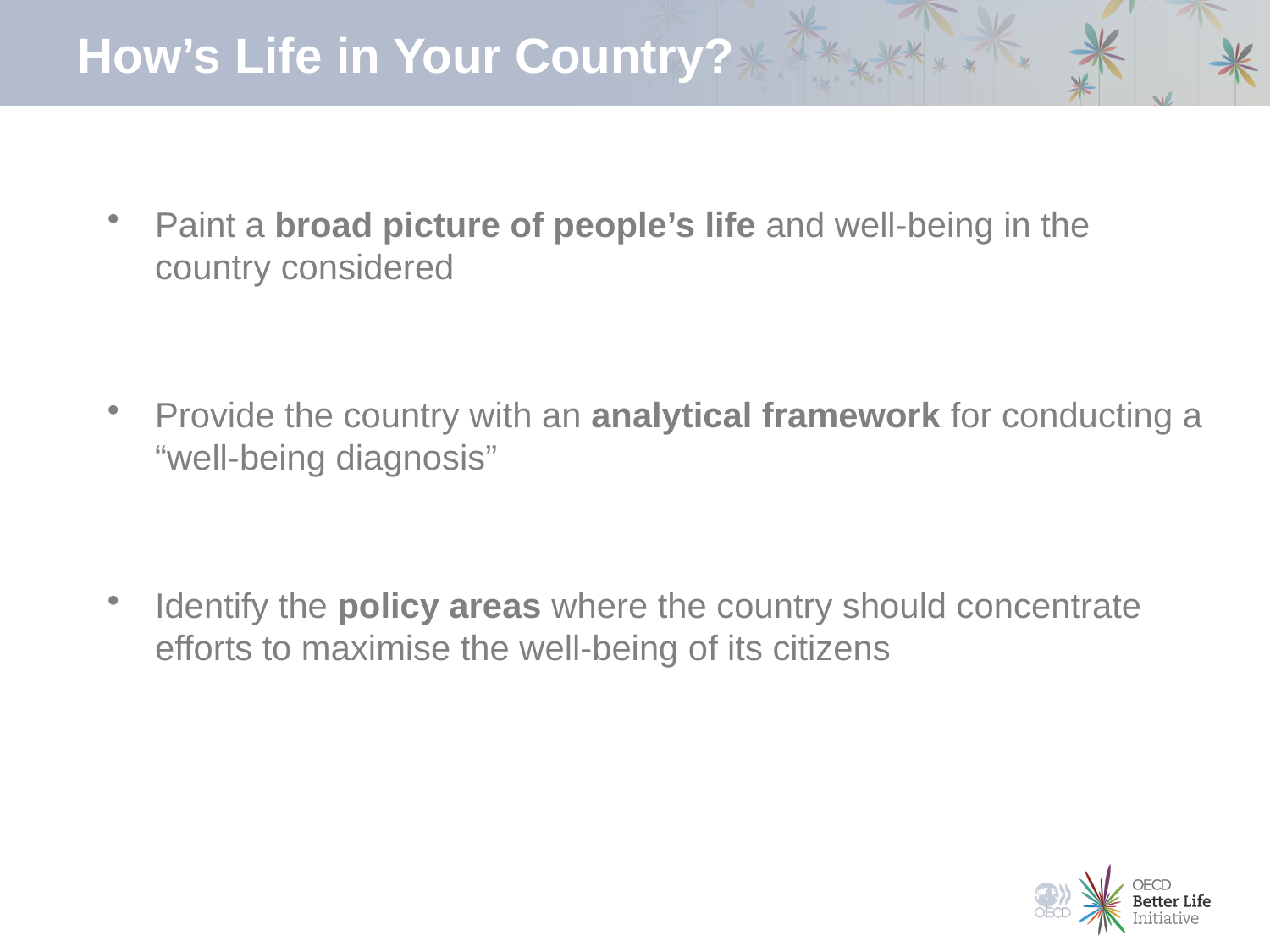

# How’s Life in Your Country?
Paint a broad picture of people’s life and well-being in the country considered

Provide the country with an analytical framework for conducting a “well-being diagnosis”

Identify the policy areas where the country should concentrate efforts to maximise the well-being of its citizens